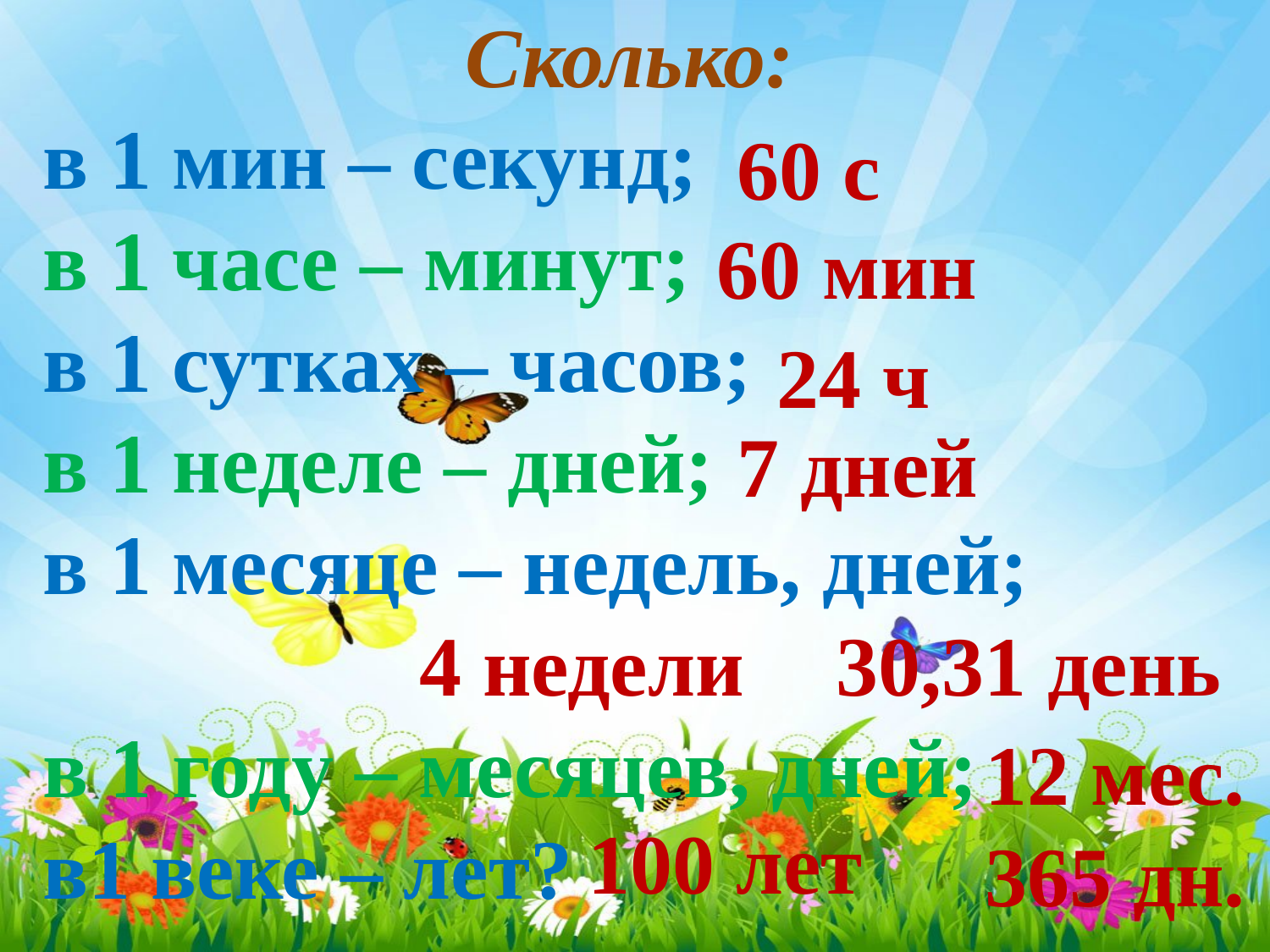

Сколько:
в 1 мин – секунд;
в 1 часе – минут;
в 1 сутках – часов;
в 1 неделе – дней;
в 1 месяце – недель, дней;

в 1 году – месяцев, дней;
в1 веке – лет?
60 с
60 мин
24 ч
7 дней
4 недели
30,31 день
12 мес.
365 дн.
100 лет